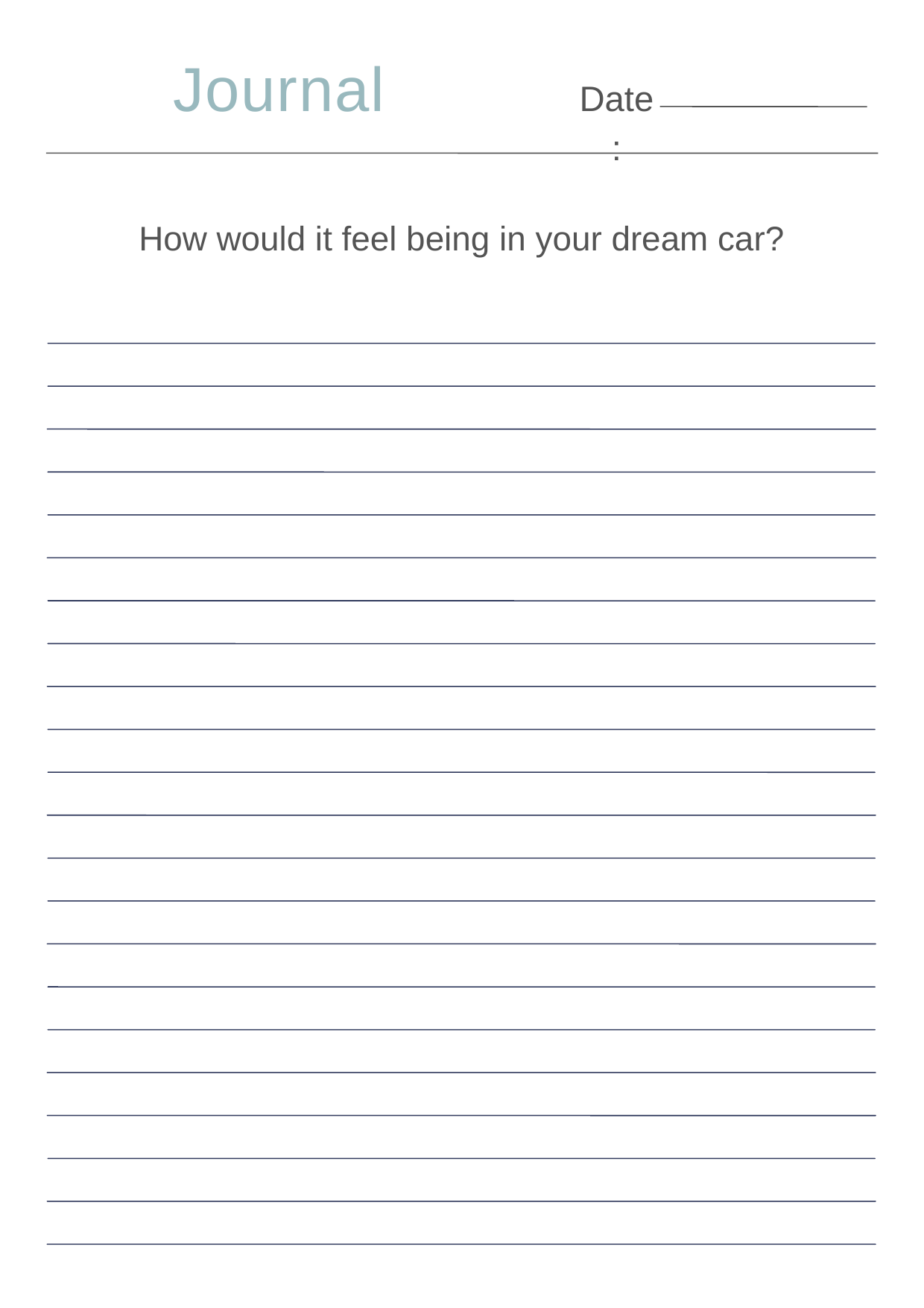

Journal
Date:

How would it feel being in your dream car?